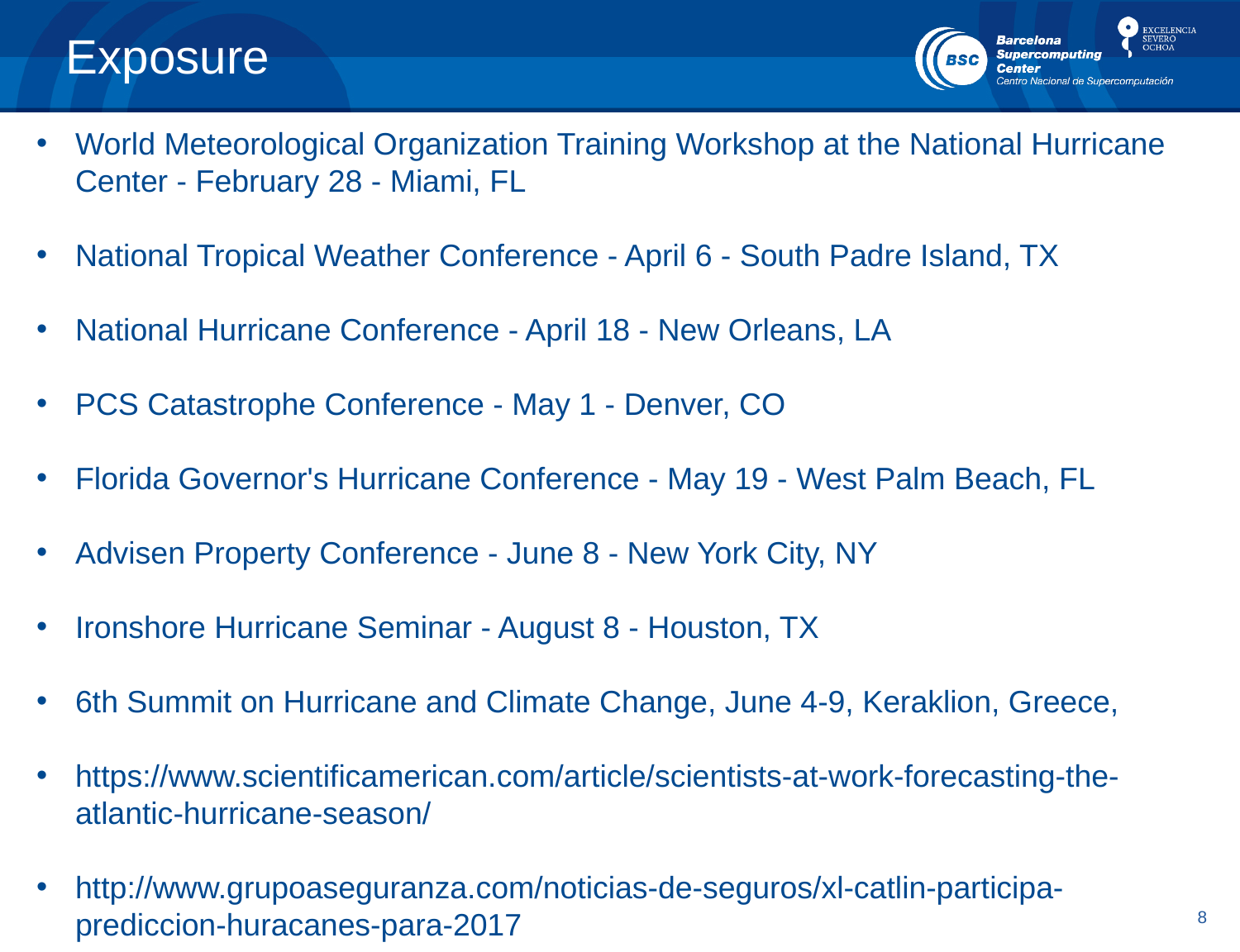

# Exposure
World Meteorological Organization Training Workshop at the National Hurricane Center - February 28 - Miami, FL

National Tropical Weather Conference - April 6 - South Padre Island, TX

National Hurricane Conference - April 18 - New Orleans, LA

PCS Catastrophe Conference - May 1 - Denver, CO
Florida Governor's Hurricane Conference - May 19 - West Palm Beach, FL
Advisen Property Conference - June 8 - New York City, NY
Ironshore Hurricane Seminar - August 8 - Houston, TX
6th Summit on Hurricane and Climate Change, June 4-9, Keraklion, Greece,
https://www.scientificamerican.com/article/scientists-at-work-forecasting-the-atlantic-hurricane-season/
http://www.grupoaseguranza.com/noticias-de-seguros/xl-catlin-participa-prediccion-huracanes-para-2017